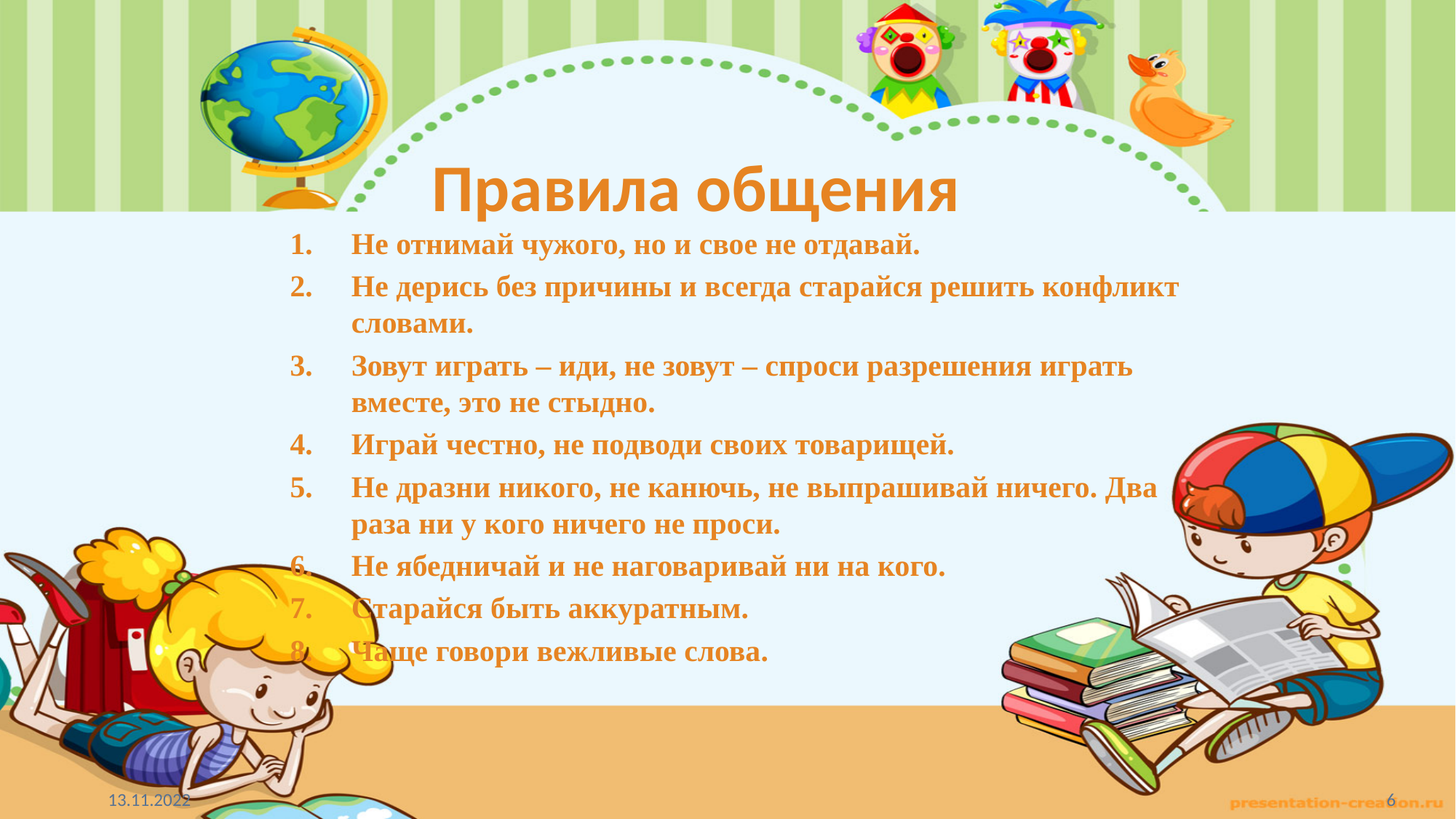

# Правила общения
Не отнимай чужого, но и свое не отдавай.
Не дерись без причины и всегда старайся решить конфликт словами.
Зовут играть – иди, не зовут – спроси разрешения играть вместе, это не стыдно.
Играй честно, не подводи своих товарищей.
Не дразни никого, не канючь, не выпрашивай ничего. Два раза ни у кого ничего не проси.
Не ябедничай и не наговаривай ни на кого.
Старайся быть аккуратным.
Чаще говори вежливые слова.